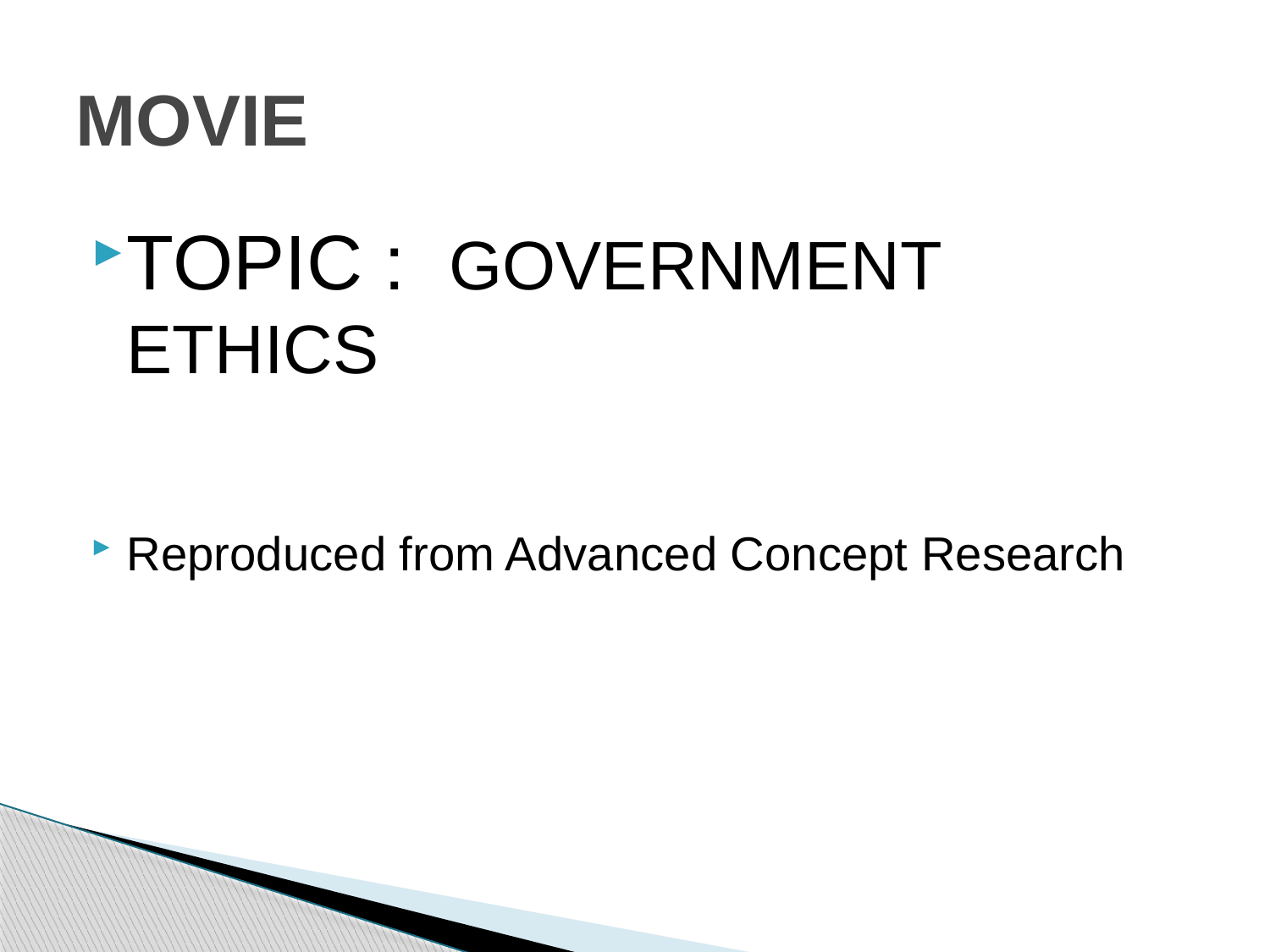

# MOVIE
TOPIC :  GOVERNMENT ETHICS

Reproduced from Advanced Concept Research